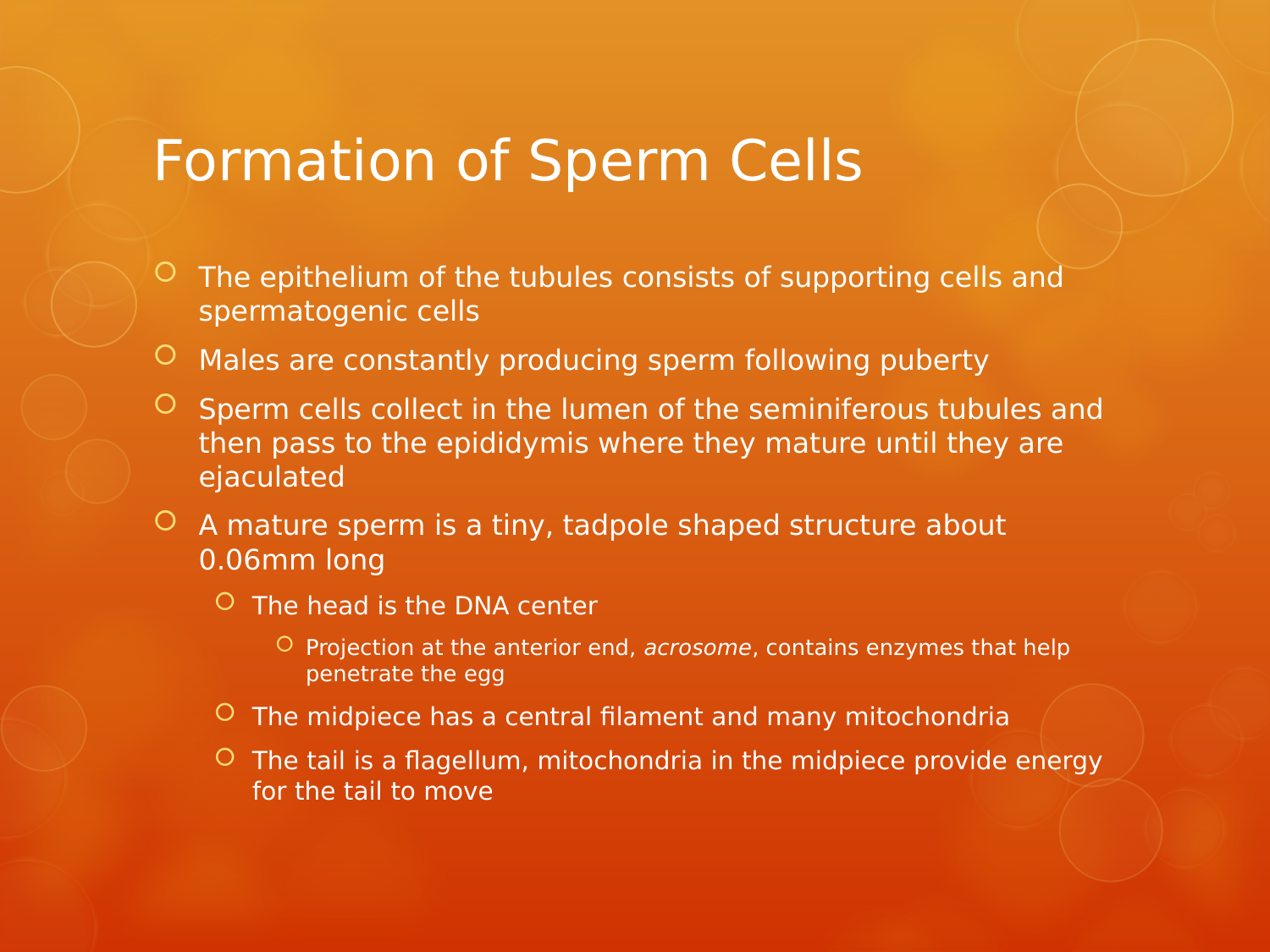

# Formation of Sperm Cells
The epithelium of the tubules consists of supporting cells and spermatogenic cells
Males are constantly producing sperm following puberty
Sperm cells collect in the lumen of the seminiferous tubules and then pass to the epididymis where they mature until they are ejaculated
A mature sperm is a tiny, tadpole shaped structure about 0.06mm long
The head is the DNA center
Projection at the anterior end, acrosome, contains enzymes that help penetrate the egg
The midpiece has a central filament and many mitochondria
The tail is a flagellum, mitochondria in the midpiece provide energy for the tail to move